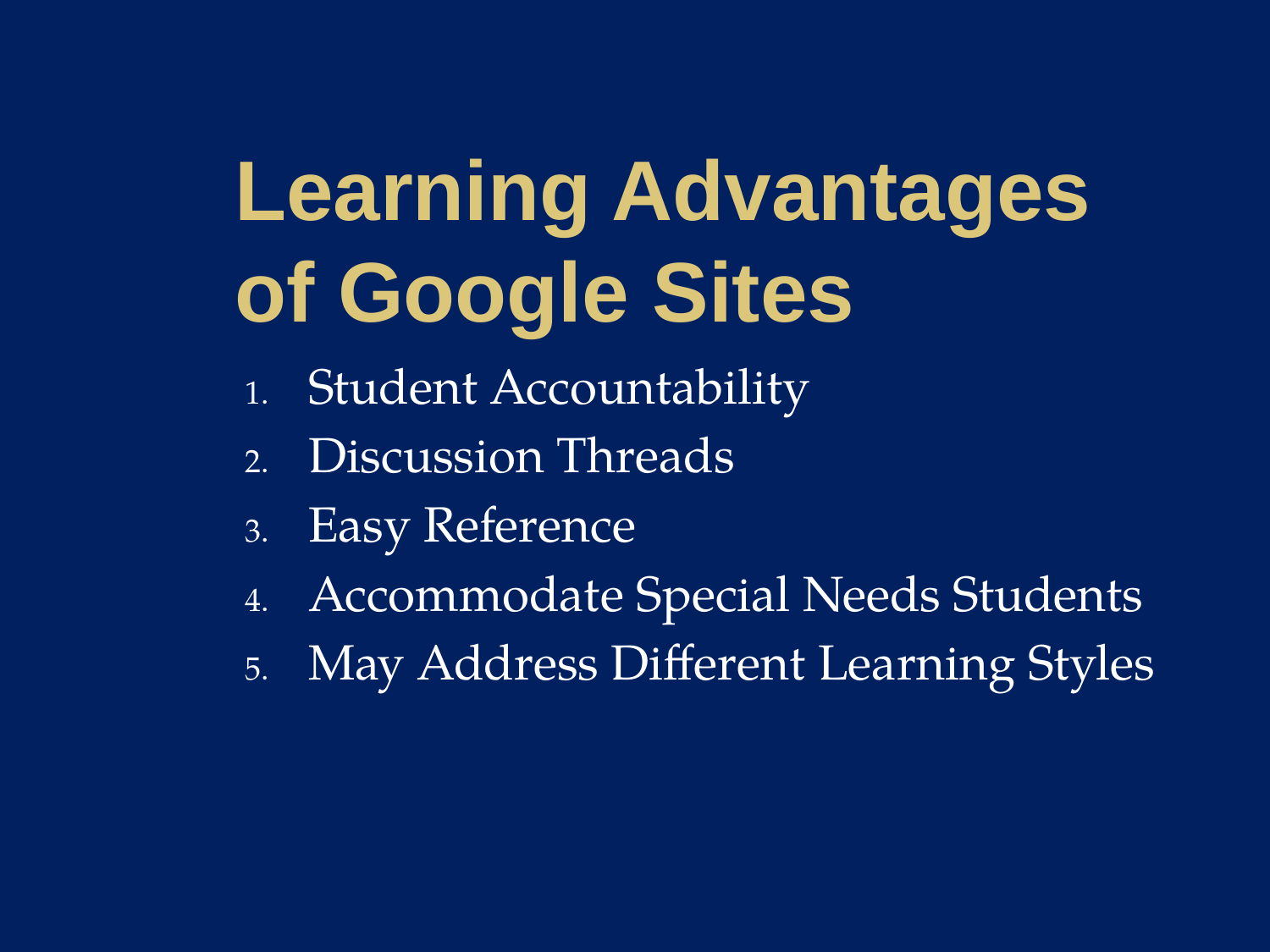

# Learning Advantages of Google Sites
Student Accountability
Discussion Threads
Easy Reference
Accommodate Special Needs Students
May Address Different Learning Styles